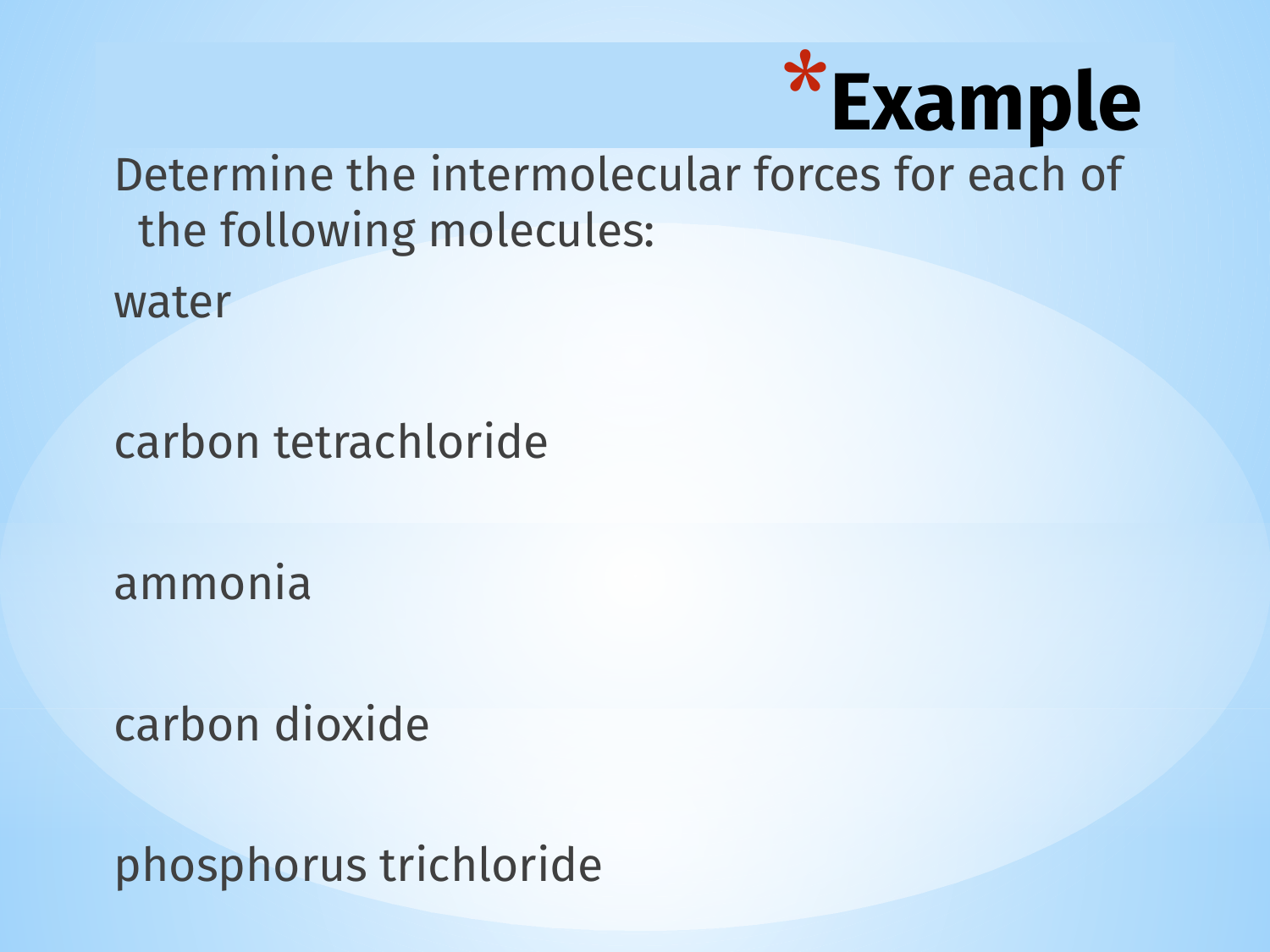

# Example
Determine the intermolecular forces for each of the following molecules:
water

carbon tetrachloride

ammonia

carbon dioxide

phosphorus trichloride